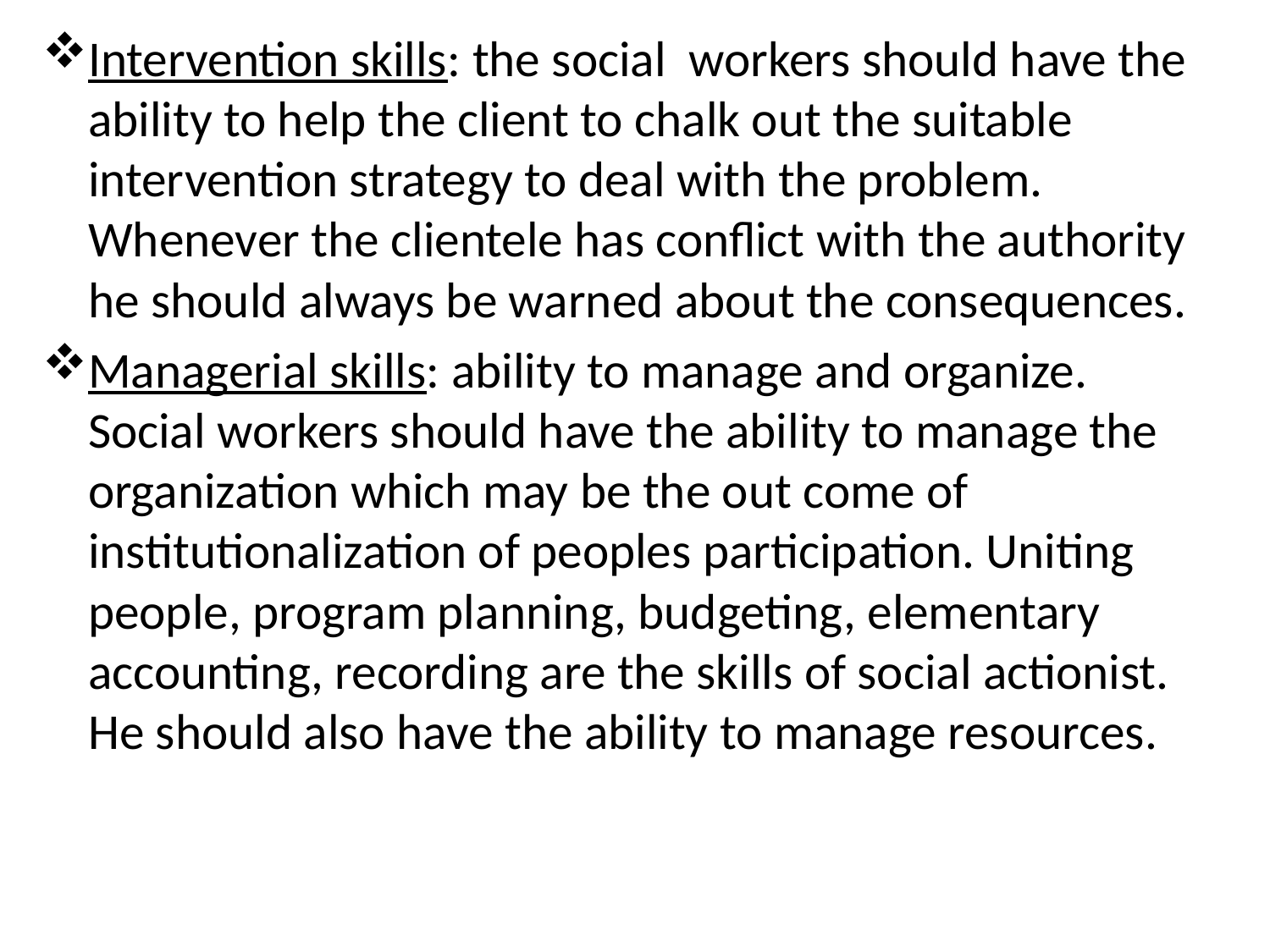

Intervention skills: the social  workers should have the ability to help the client to chalk out the suitable intervention strategy to deal with the problem. Whenever the clientele has conflict with the authority he should always be warned about the consequences.
Managerial skills: ability to manage and organize. Social workers should have the ability to manage the organization which may be the out come of institutionalization of peoples participation. Uniting people, program planning, budgeting, elementary accounting, recording are the skills of social actionist. He should also have the ability to manage resources.